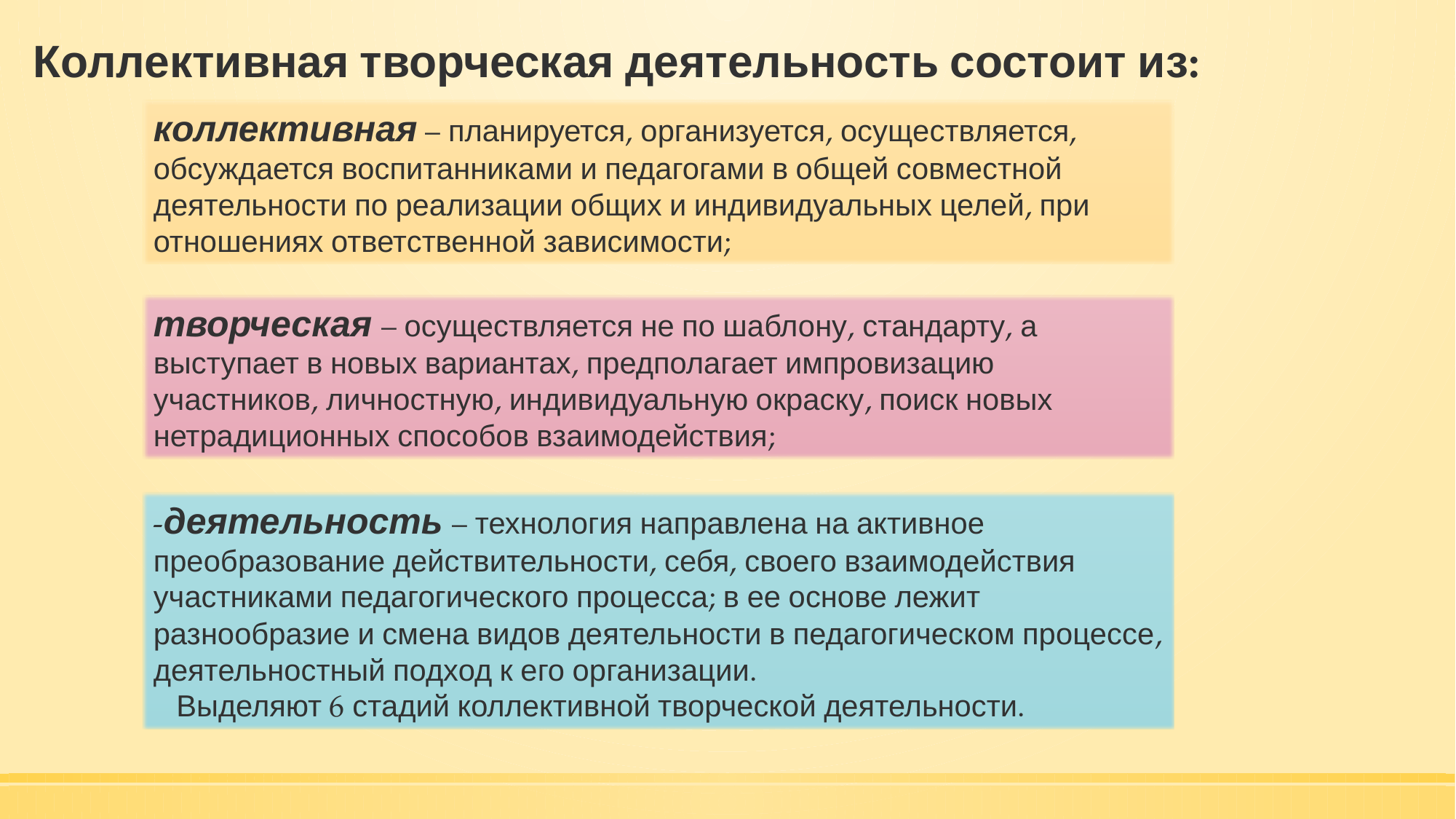

# Коллективная творческая деятельность состоит из:
коллективная – планируется, организуется, осуществляется, обсуждается воспитанниками и педагогами в общей совместной деятельности по реализации общих и индивидуальных целей, при отношениях ответственной зависимости;
творческая – осуществляется не по шаблону, стандарту, а выступает в новых вариантах, предполагает импровизацию участников, личностную, индивидуальную окраску, поиск новых нетрадиционных способов взаимодействия;
-деятельность – технология направлена на активное преобразование действительности, себя, своего взаимодействия участниками педагогического процесса; в ее основе лежит разнообразие и смена видов деятельности в педагогическом процессе, деятельностный подход к его организации.
   Выделяют 6 стадий коллективной творческой деятельности.